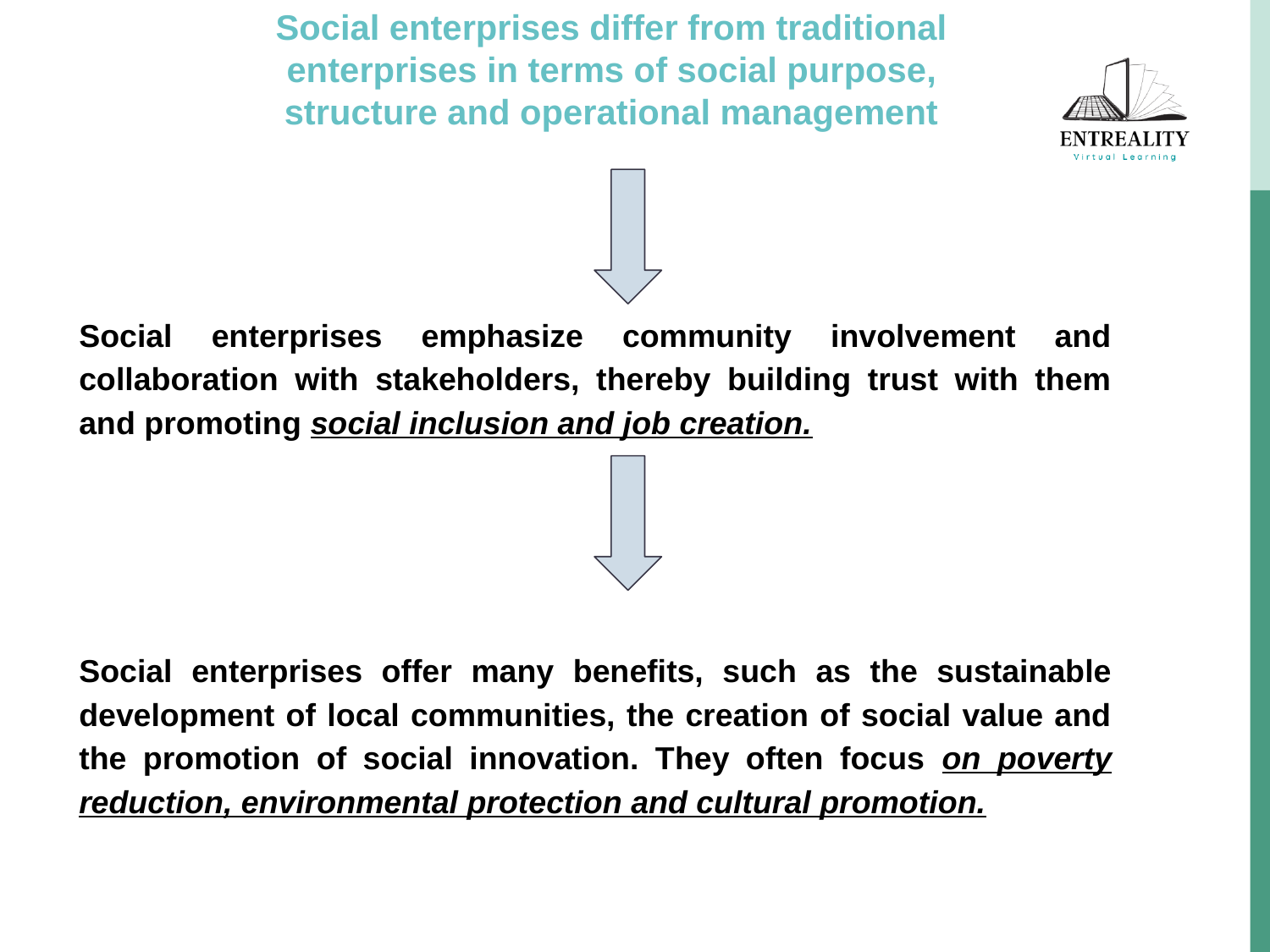

# Social enterprises differ from traditional enterprises in terms of social purpose, structure and operational management

Social enterprises emphasize community involvement and collaboration with stakeholders, thereby building trust with them and promoting social inclusion and job creation.

Social enterprises offer many benefits, such as the sustainable development of local communities, the creation of social value and the promotion of social innovation. They often focus on poverty reduction, environmental protection and cultural promotion.